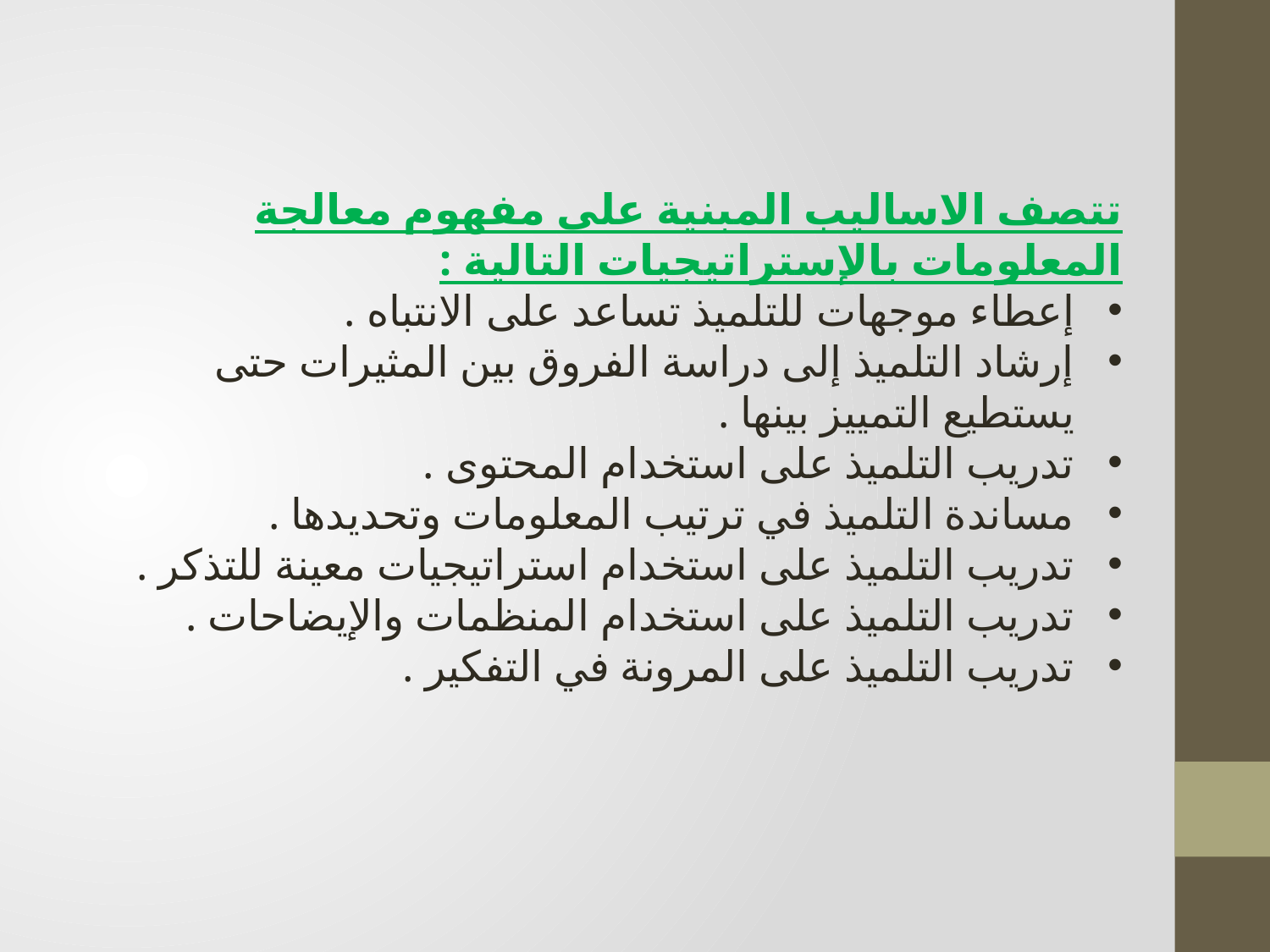

تتصف الاساليب المبنية على مفهوم معالجة المعلومات بالإستراتيجيات التالية :
إعطاء موجهات للتلميذ تساعد على الانتباه .
إرشاد التلميذ إلى دراسة الفروق بين المثيرات حتى يستطيع التمييز بينها .
تدريب التلميذ على استخدام المحتوى .
مساندة التلميذ في ترتيب المعلومات وتحديدها .
تدريب التلميذ على استخدام استراتيجيات معينة للتذكر .
تدريب التلميذ على استخدام المنظمات والإيضاحات .
تدريب التلميذ على المرونة في التفكير .